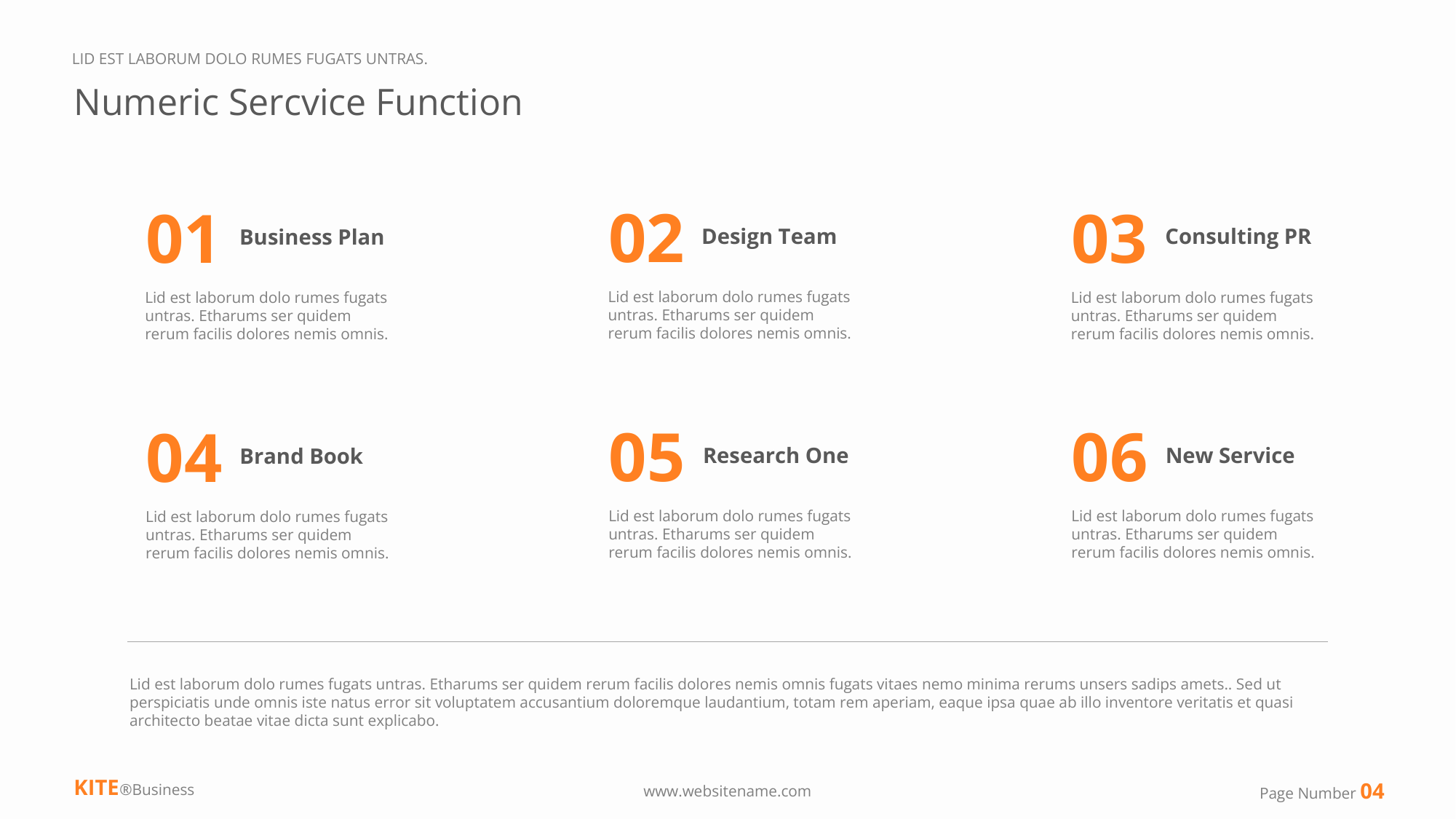

LID EST LABORUM DOLO RUMES FUGATS UNTRAS.
Numeric Sercvice Function
02
03
01
Design Team
Consulting PR
Business Plan
Lid est laborum dolo rumes fugats untras. Etharums ser quidem rerum facilis dolores nemis omnis.
Lid est laborum dolo rumes fugats untras. Etharums ser quidem rerum facilis dolores nemis omnis.
Lid est laborum dolo rumes fugats untras. Etharums ser quidem rerum facilis dolores nemis omnis.
05
06
04
Research One
New Service
Brand Book
Lid est laborum dolo rumes fugats untras. Etharums ser quidem rerum facilis dolores nemis omnis.
Lid est laborum dolo rumes fugats untras. Etharums ser quidem rerum facilis dolores nemis omnis.
Lid est laborum dolo rumes fugats untras. Etharums ser quidem rerum facilis dolores nemis omnis.
Lid est laborum dolo rumes fugats untras. Etharums ser quidem rerum facilis dolores nemis omnis fugats vitaes nemo minima rerums unsers sadips amets.. Sed ut perspiciatis unde omnis iste natus error sit voluptatem accusantium doloremque laudantium, totam rem aperiam, eaque ipsa quae ab illo inventore veritatis et quasi architecto beatae vitae dicta sunt explicabo.
KITE®Business
Page Number 04
www.websitename.com